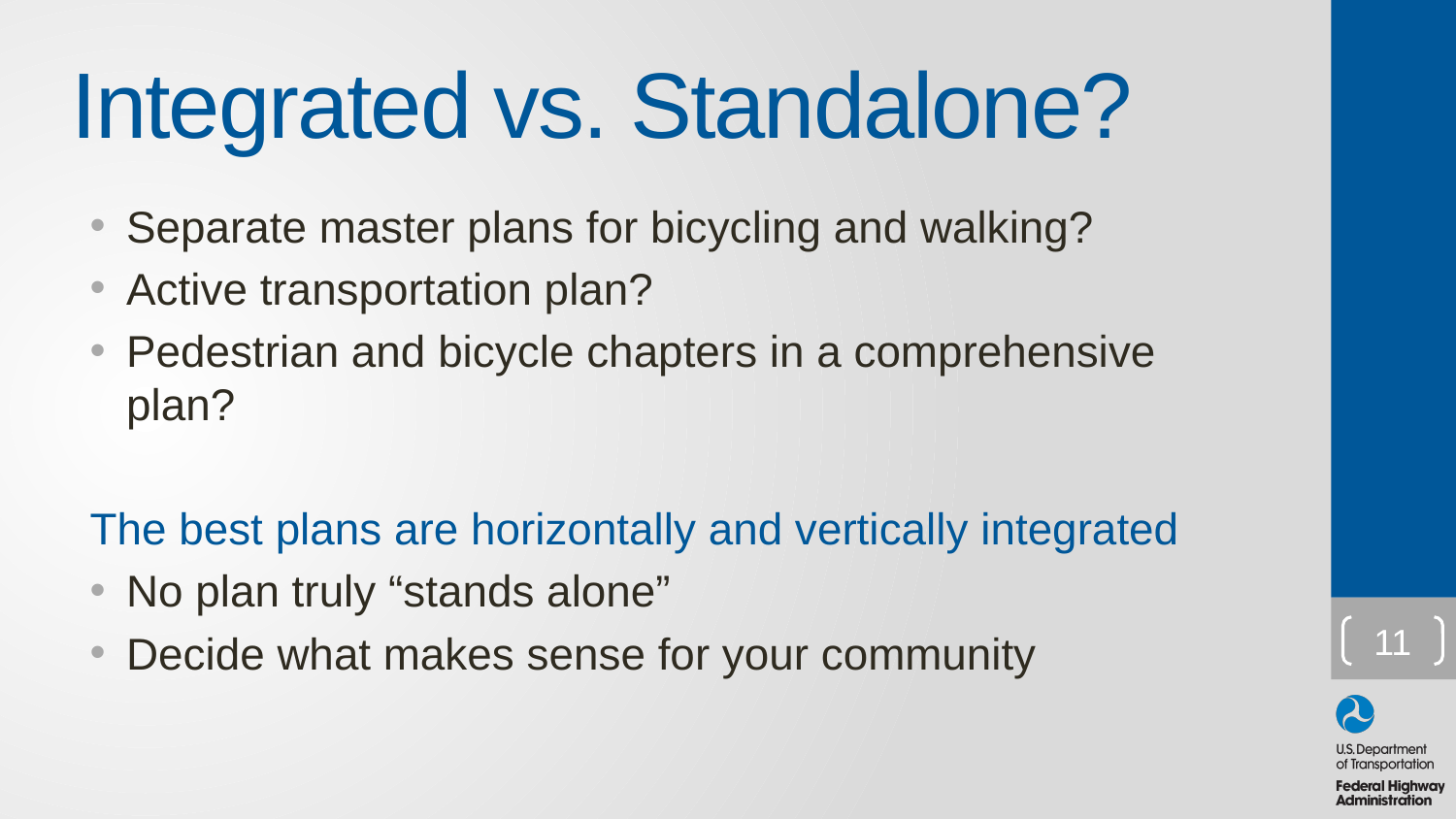

# Integrated vs. Standalone?
Separate master plans for bicycling and walking?
Active transportation plan?
Pedestrian and bicycle chapters in a comprehensive plan?

The best plans are horizontally and vertically integrated
No plan truly “stands alone”
Decide what makes sense for your community
11